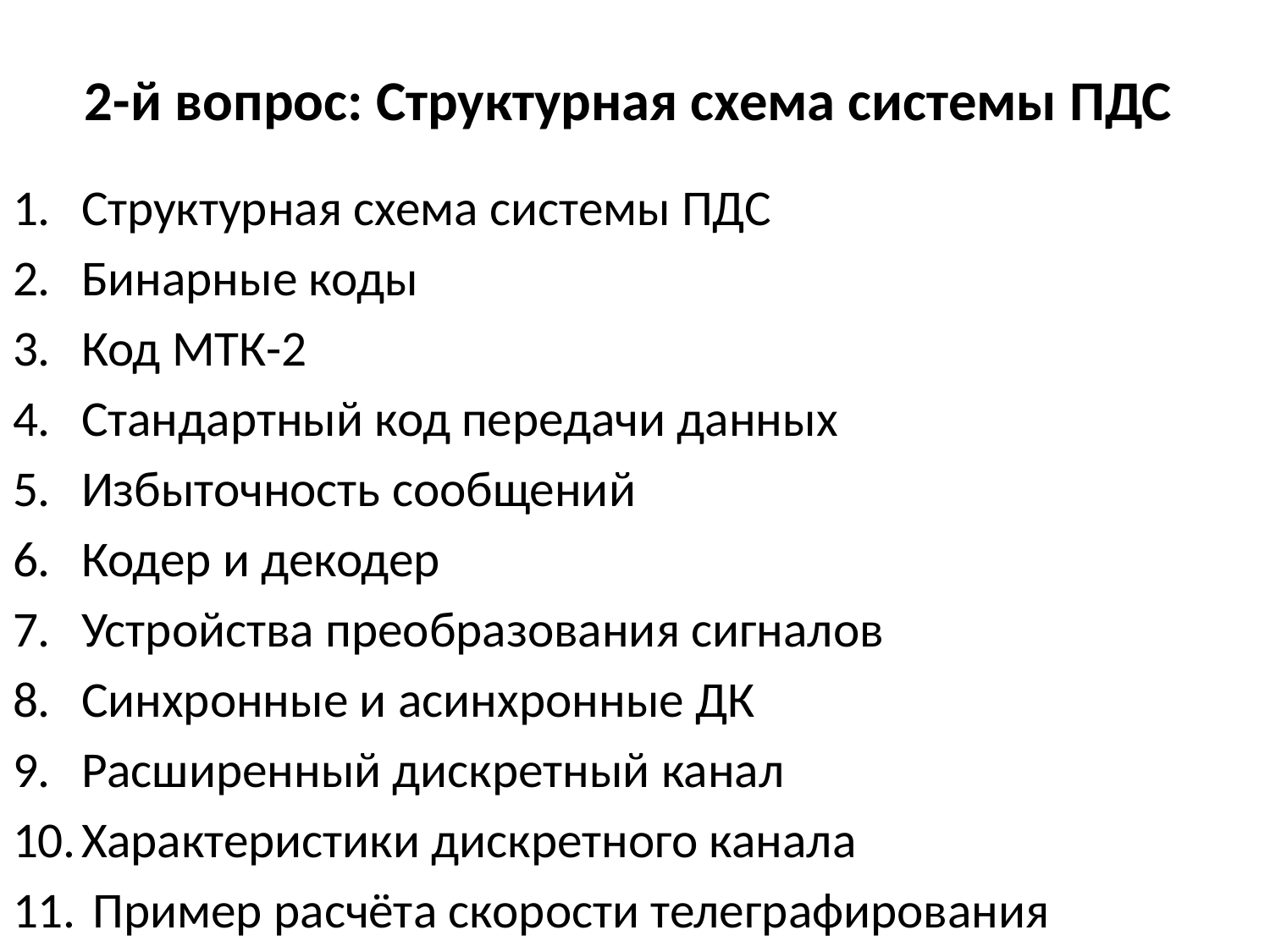

# 2-й вопрос: Структурная схема системы ПДС
Структурная схема системы ПДС
Бинарные коды
Код МТК-2
Стандартный код передачи данных
Избыточность сообщений
Кодер и декодер
Устройства преобразования сигналов
Синхронные и асинхронные ДК
Расширенный дискретный канал
Характеристики дискретного канала
 Пример расчёта скорости телеграфирования